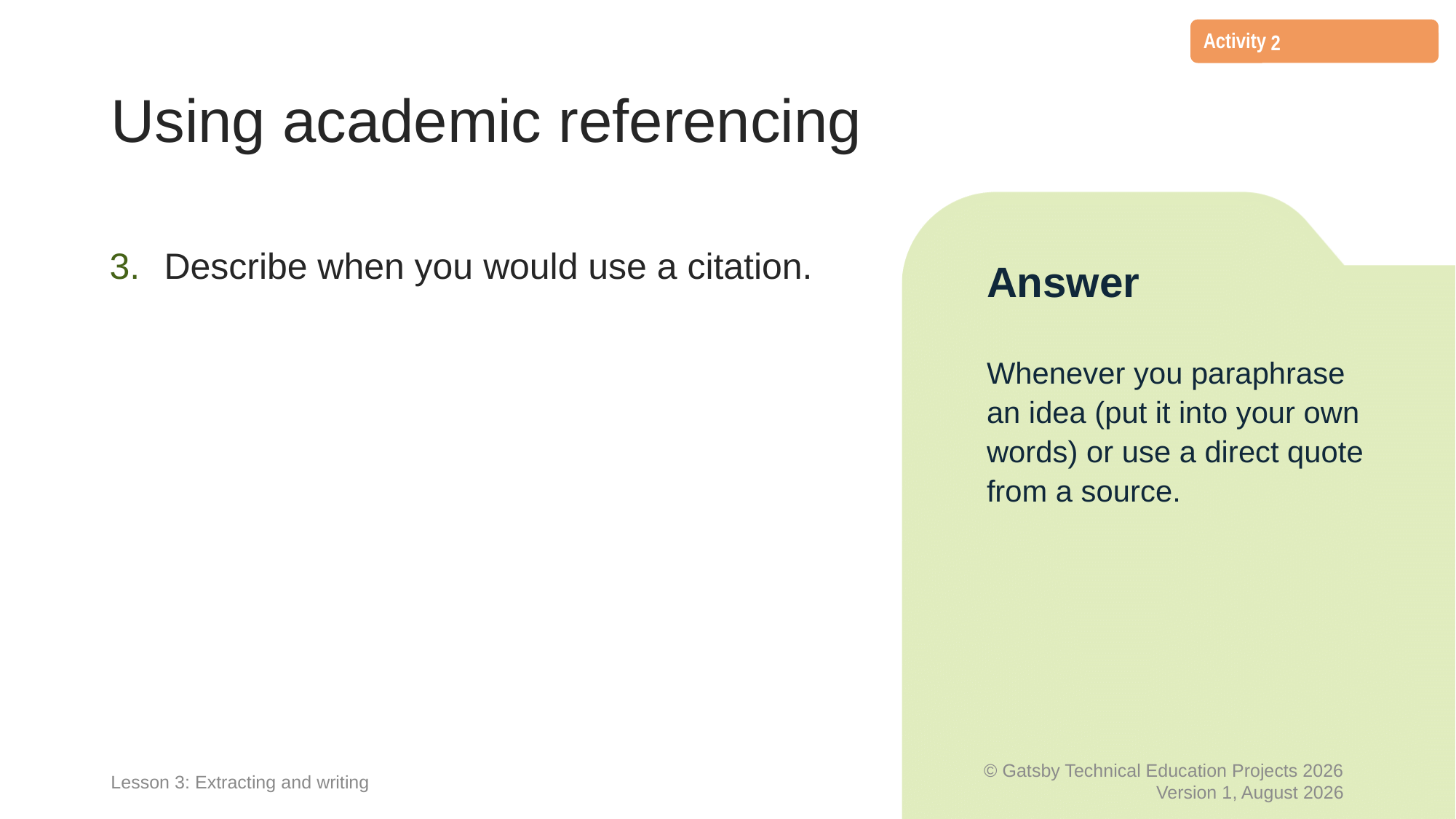

2
# Using academic referencing
Describe when you would use a citation.
Answer
Whenever you paraphrase an idea (put it into your own words) or use a direct quote from a source.
Lesson 3: Extracting and writing